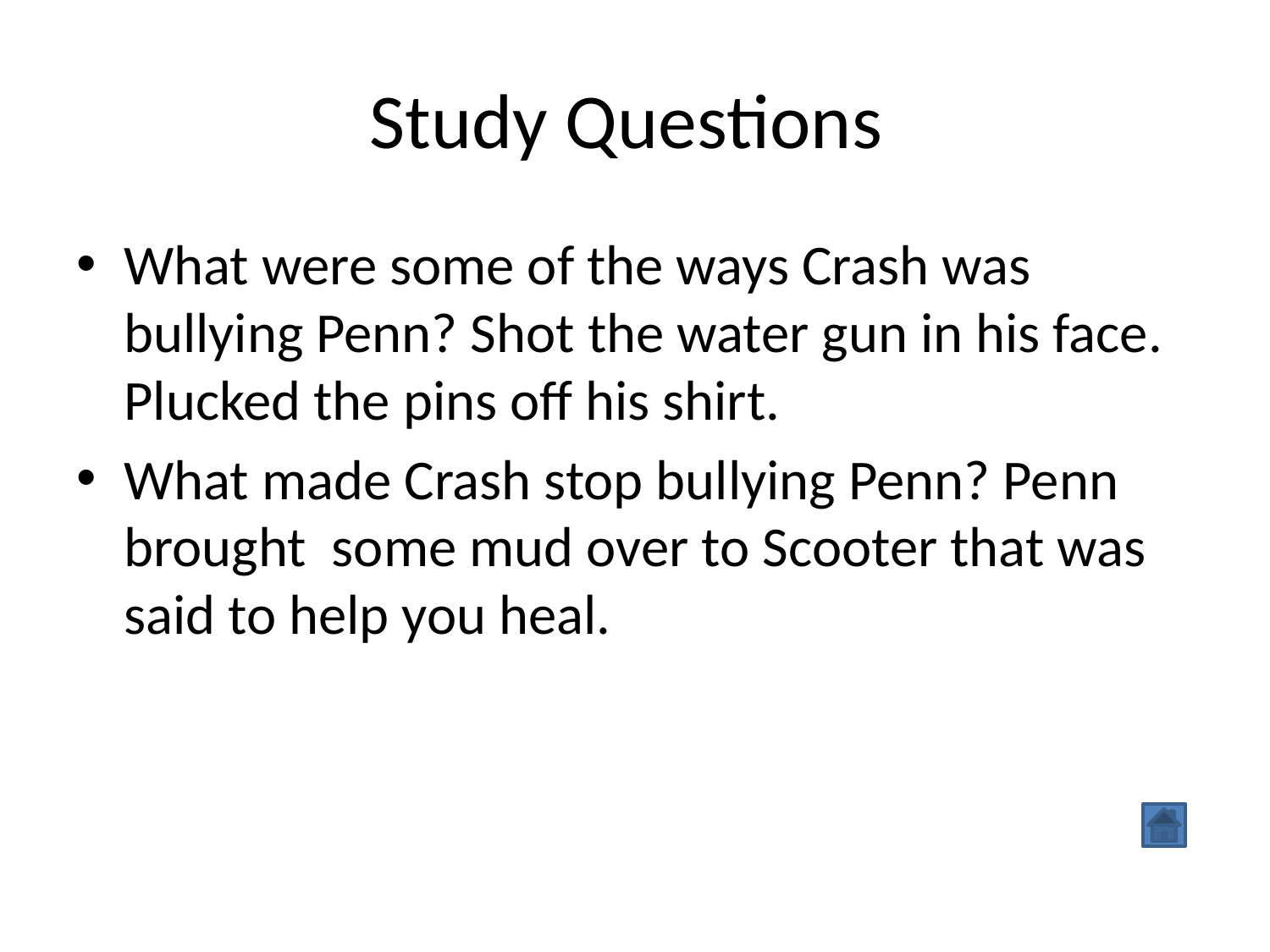

# Study Questions
What were some of the ways Crash was bullying Penn? Shot the water gun in his face. Plucked the pins off his shirt.
What made Crash stop bullying Penn? Penn brought  some mud over to Scooter that was said to help you heal.